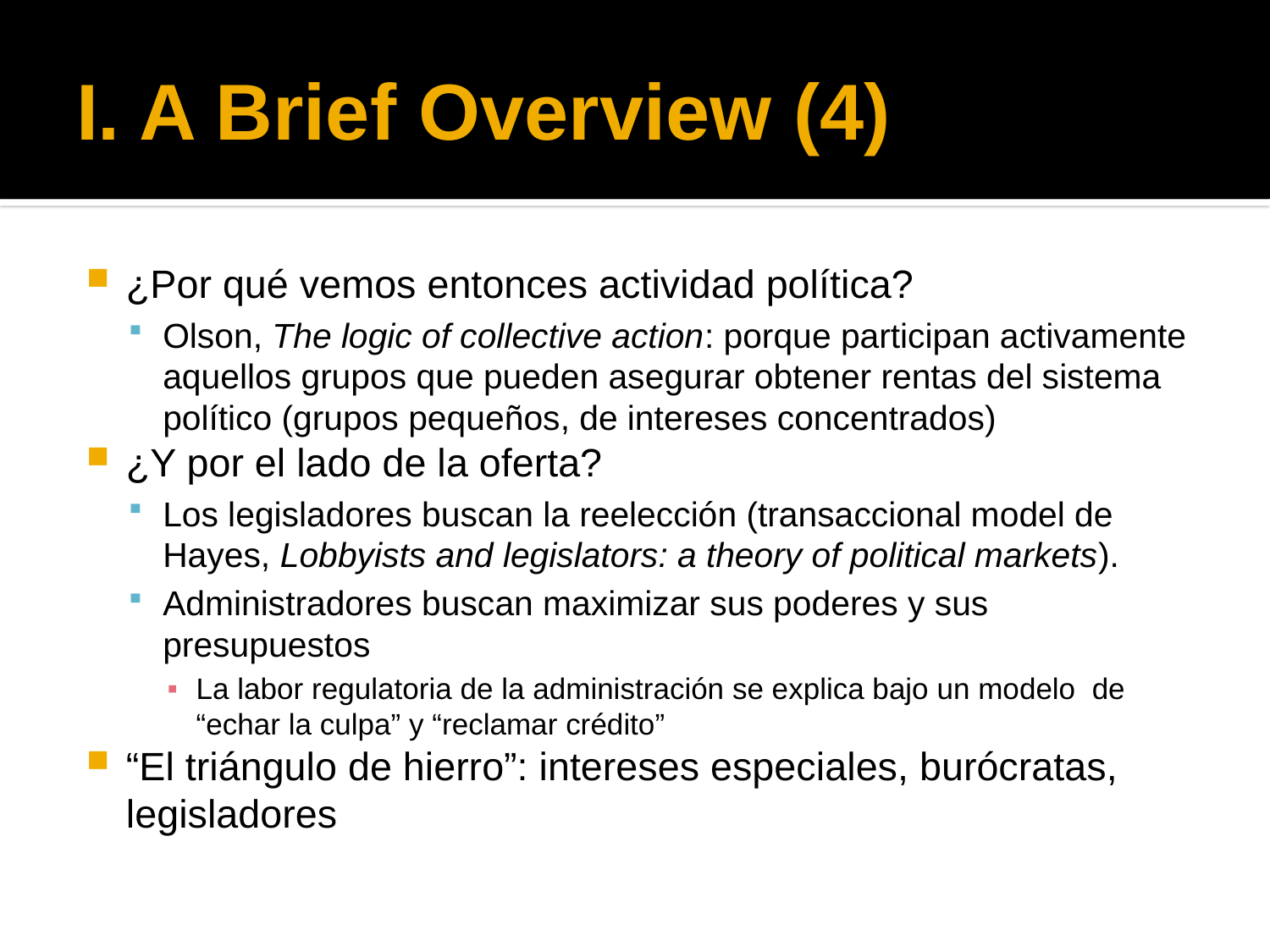

# I. A Brief Overview (4)
¿Por qué vemos entonces actividad política?
Olson, The logic of collective action: porque participan activamente aquellos grupos que pueden asegurar obtener rentas del sistema político (grupos pequeños, de intereses concentrados)
¿Y por el lado de la oferta?
Los legisladores buscan la reelección (transaccional model de Hayes, Lobbyists and legislators: a theory of political markets).
Administradores buscan maximizar sus poderes y sus presupuestos
La labor regulatoria de la administración se explica bajo un modelo  de “echar la culpa” y “reclamar crédito”
“El triángulo de hierro”: intereses especiales, burócratas, legisladores